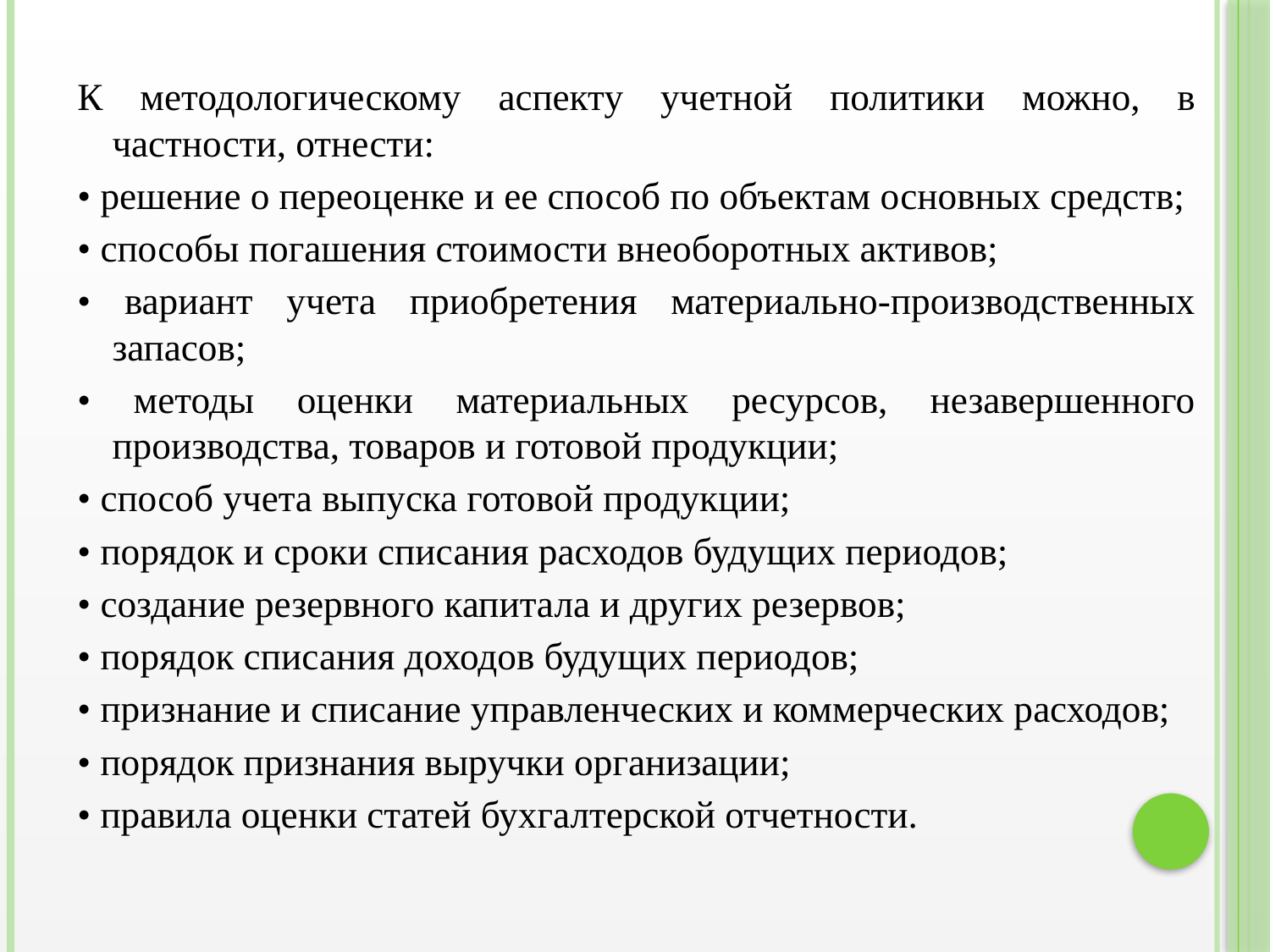

К методологическому аспекту учетной политики можно, в частности, отнести:
• решение о переоценке и ее способ по объектам основных средств;
• способы погашения стоимости внеоборотных активов;
• вариант учета приобретения материально-производственных запасов;
• методы оценки материальных ресурсов, незавершенного производства, товаров и готовой продукции;
• способ учета выпуска готовой продукции;
• порядок и сроки списания расходов будущих периодов;
• создание резервного капитала и других резервов;
• порядок списания доходов будущих периодов;
• признание и списание управленческих и коммерческих расходов;
• порядок признания выручки организации;
• правила оценки статей бухгалтерской отчетности.